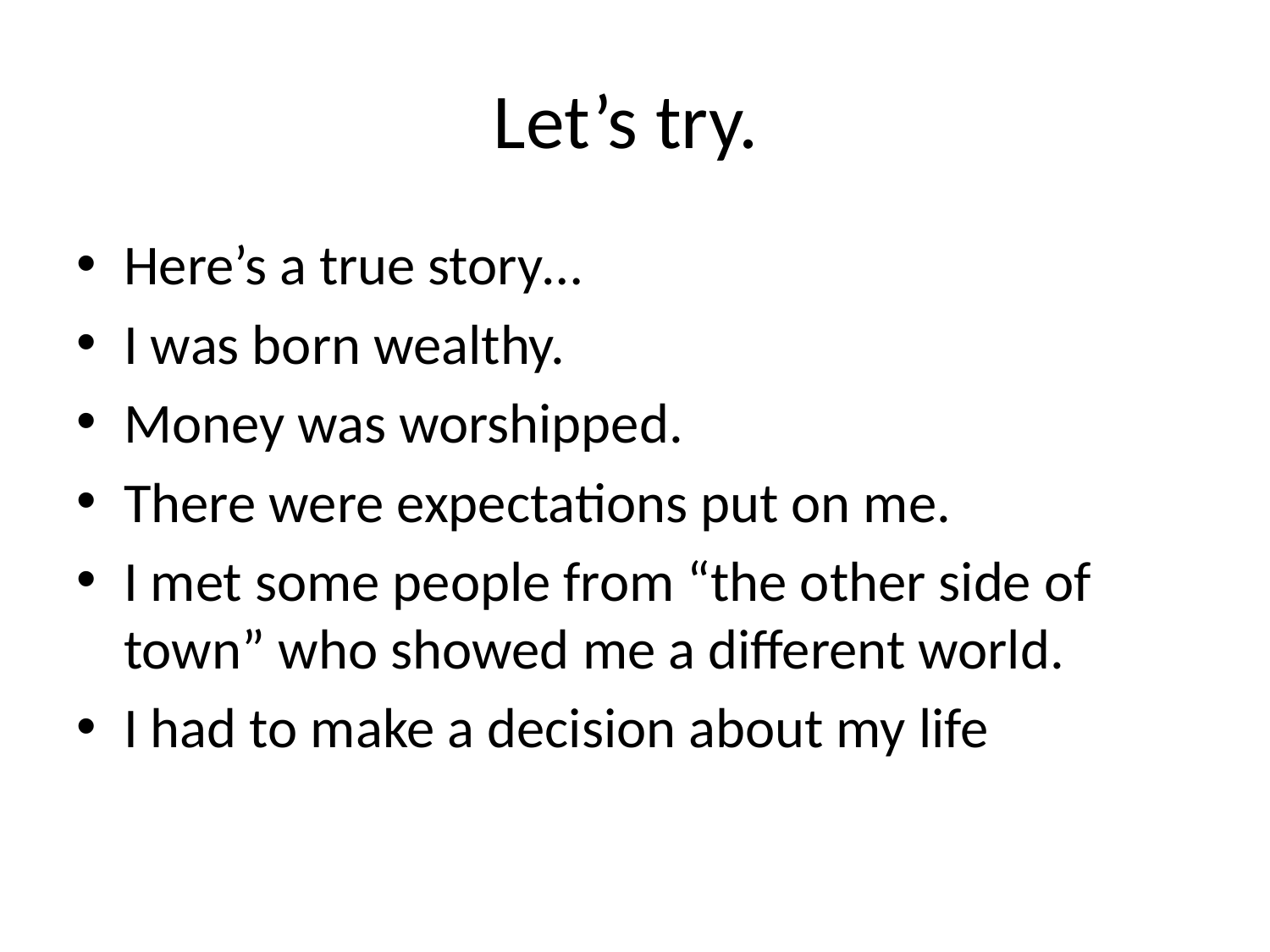

# Let’s try.
Here’s a true story…
I was born wealthy.
Money was worshipped.
There were expectations put on me.
I met some people from “the other side of town” who showed me a different world.
I had to make a decision about my life